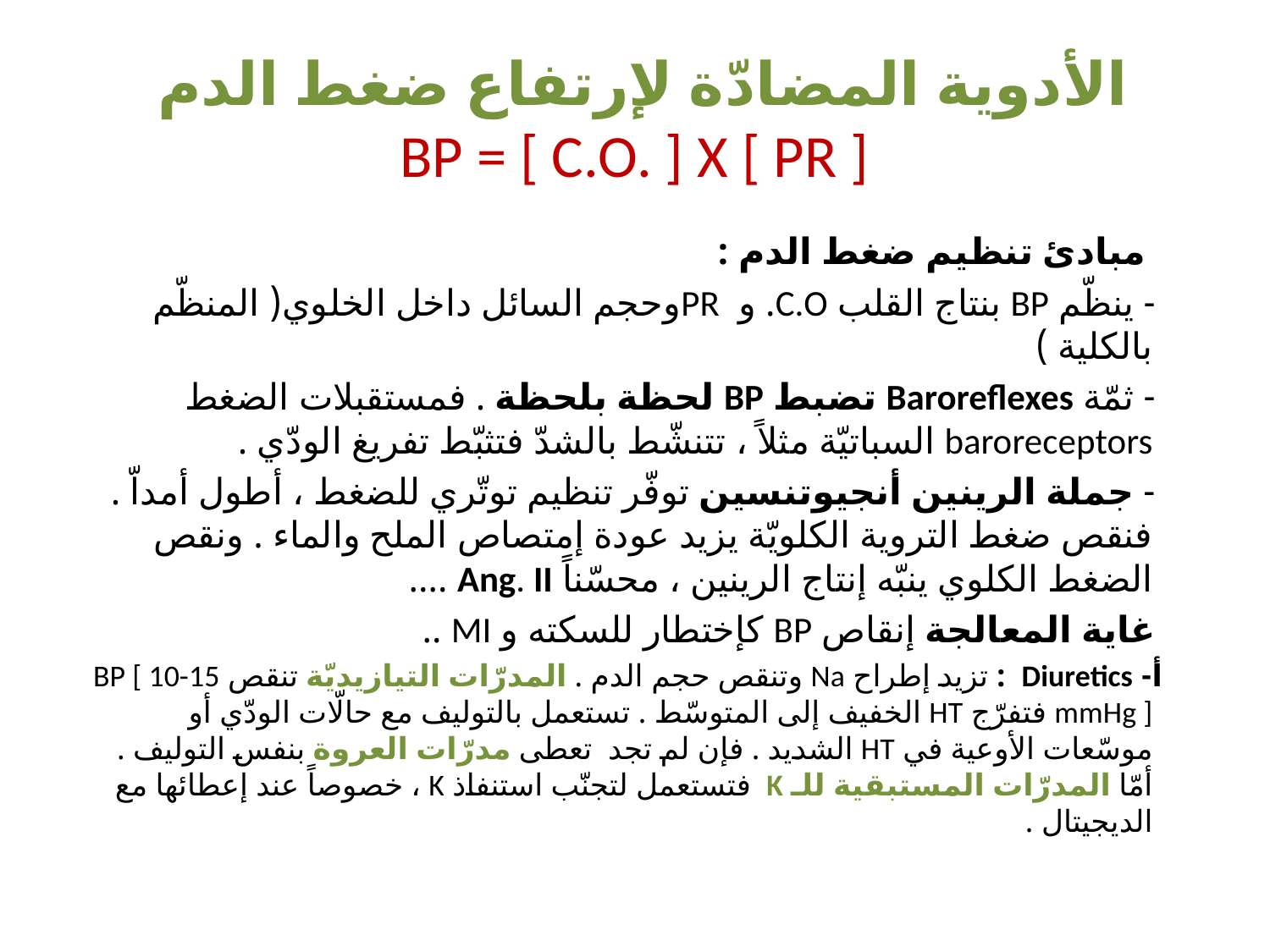

# الأدوية المضادّة لإرتفاع ضغط الدم BP = [ C.O. ] X [ PR ]
     مبادئ تنظيم ضغط الدم :
    - ينظّم BP بنتاج القلب C.O. و  PRوحجم السائل داخل الخلوي( المنظّم بالكلية )
    - ثمّة Baroreflexes تضبط BP لحظة بلحظة . فمستقبلات الضغط baroreceptors السباتيّة مثلاً ، تتنشّط بالشدّ فتثبّط تفريغ الودّي .
    - جملة الرينين أنجيوتنسين توفّر تنظيم توتّري للضغط ، أطول أمداّ . فنقص ضغط التروية الكلويّة يزيد عودة إمتصاص الملح والماء . ونقص الضغط الكلوي ينبّه إنتاج الرينين ، محسّناً Ang. II ....
    غاية المعالجة إنقاص BP كإختطار للسكته و MI ..
    أ- Diuretics  : تزيد إطراح Na وتنقص حجم الدم . المدرّات التيازيديّة تنقص BP [ 10-15 mmHg ] فتفرّج HT الخفيف إلى المتوسّط . تستعمل بالتوليف مع حالّات الودّي أو موسّعات الأوعية في HT الشديد . فإن لم تجد  تعطى مدرّات العروة بنفس التوليف . أمّا المدرّات المستبقية للـ K  فتستعمل لتجنّب استنفاذ K ، خصوصاً عند إعطائها مع الديجيتال .